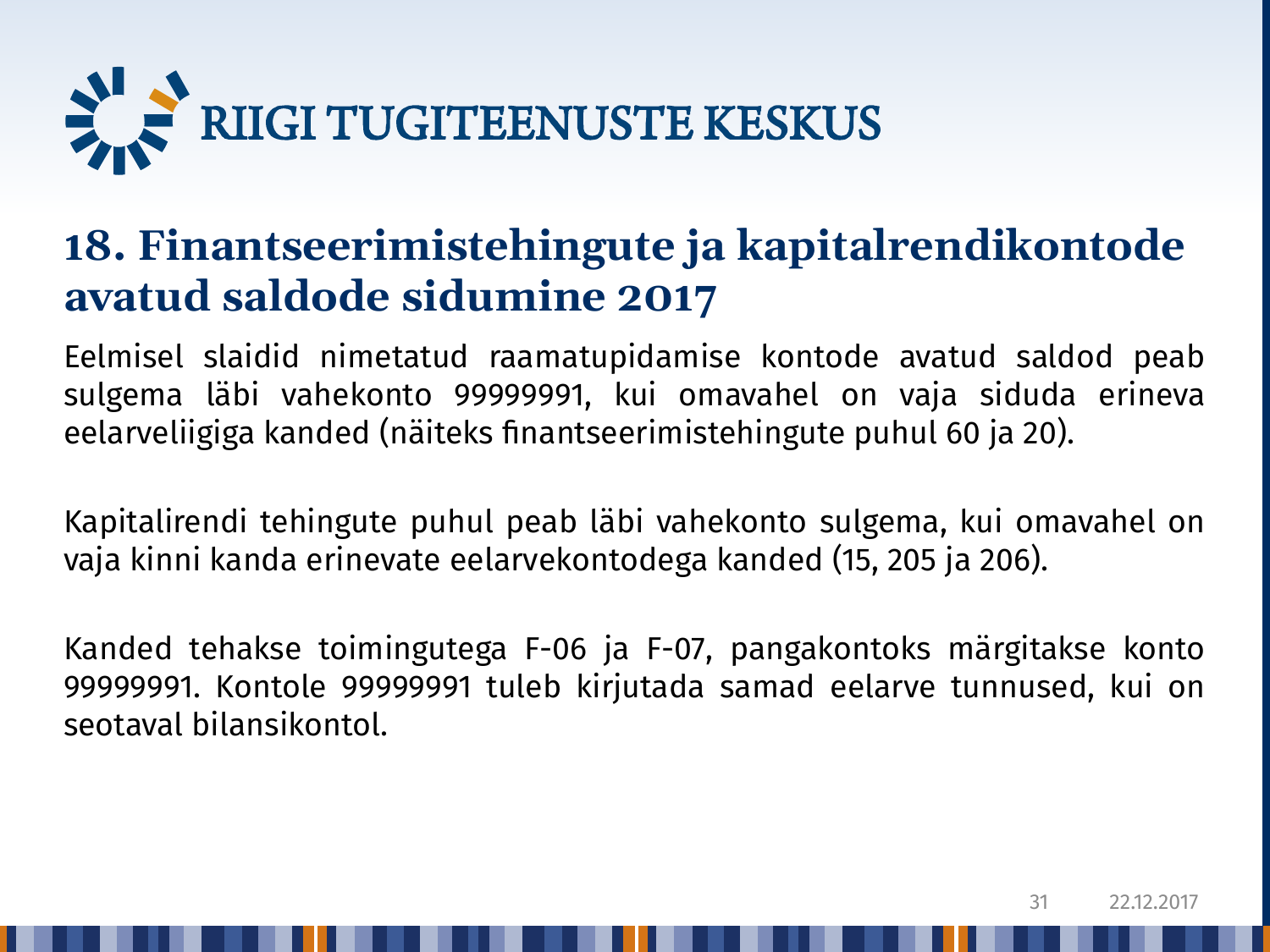

# 18. Finantseerimistehingute ja kapitalrendikontode avatud saldode sidumine 2017
Eelmisel slaidid nimetatud raamatupidamise kontode avatud saldod peab sulgema läbi vahekonto 99999991, kui omavahel on vaja siduda erineva eelarveliigiga kanded (näiteks finantseerimistehingute puhul 60 ja 20).

Kapitalirendi tehingute puhul peab läbi vahekonto sulgema, kui omavahel on vaja kinni kanda erinevate eelarvekontodega kanded (15, 205 ja 206).

Kanded tehakse toimingutega F-06 ja F-07, pangakontoks märgitakse konto 99999991. Kontole 99999991 tuleb kirjutada samad eelarve tunnused, kui on seotaval bilansikontol.
31
22.12.2017